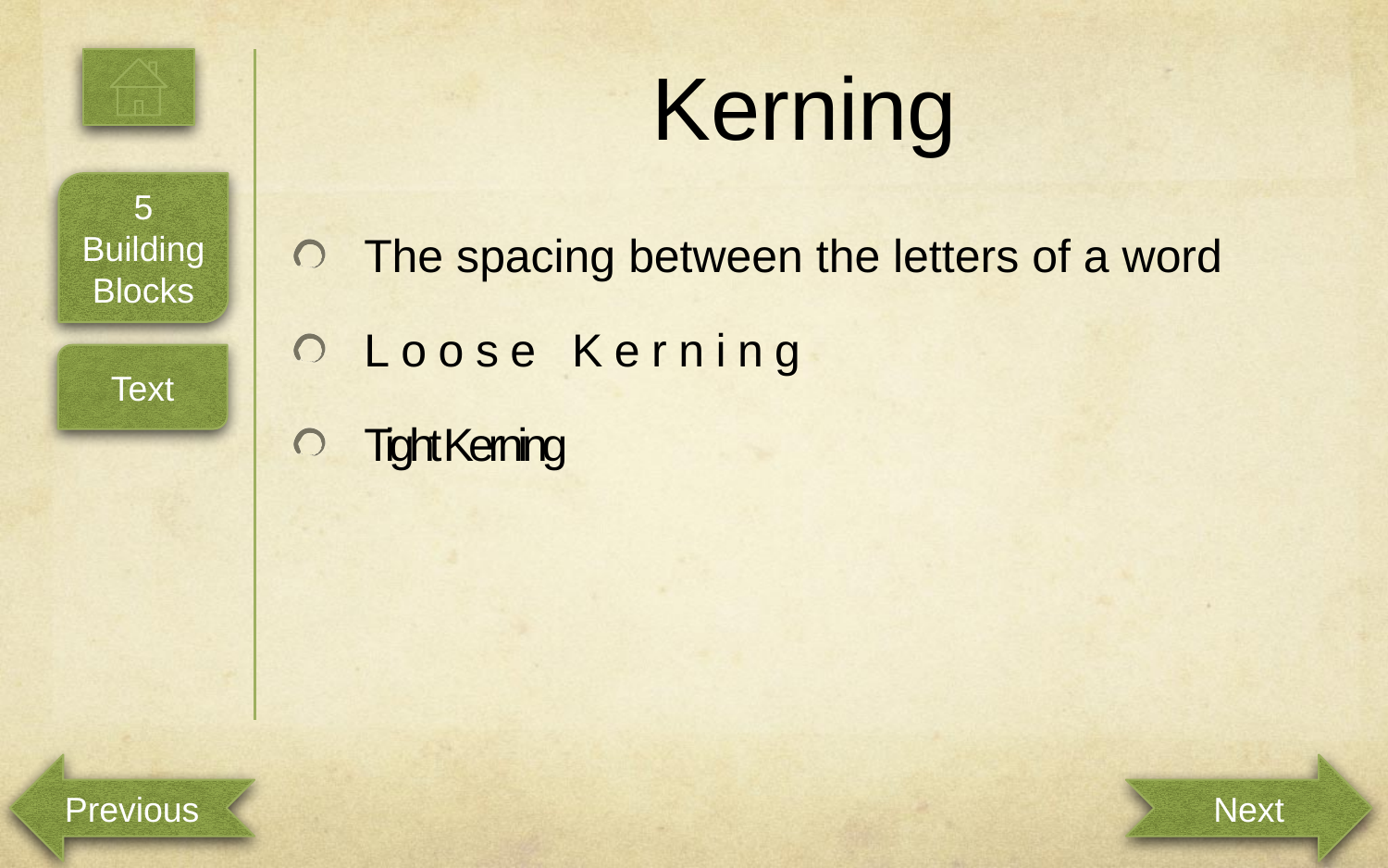

# Kerning
5 Building Blocks
The spacing between the letters of a word
Loose Kerning
Tight Kerning

Text
Previous
Next